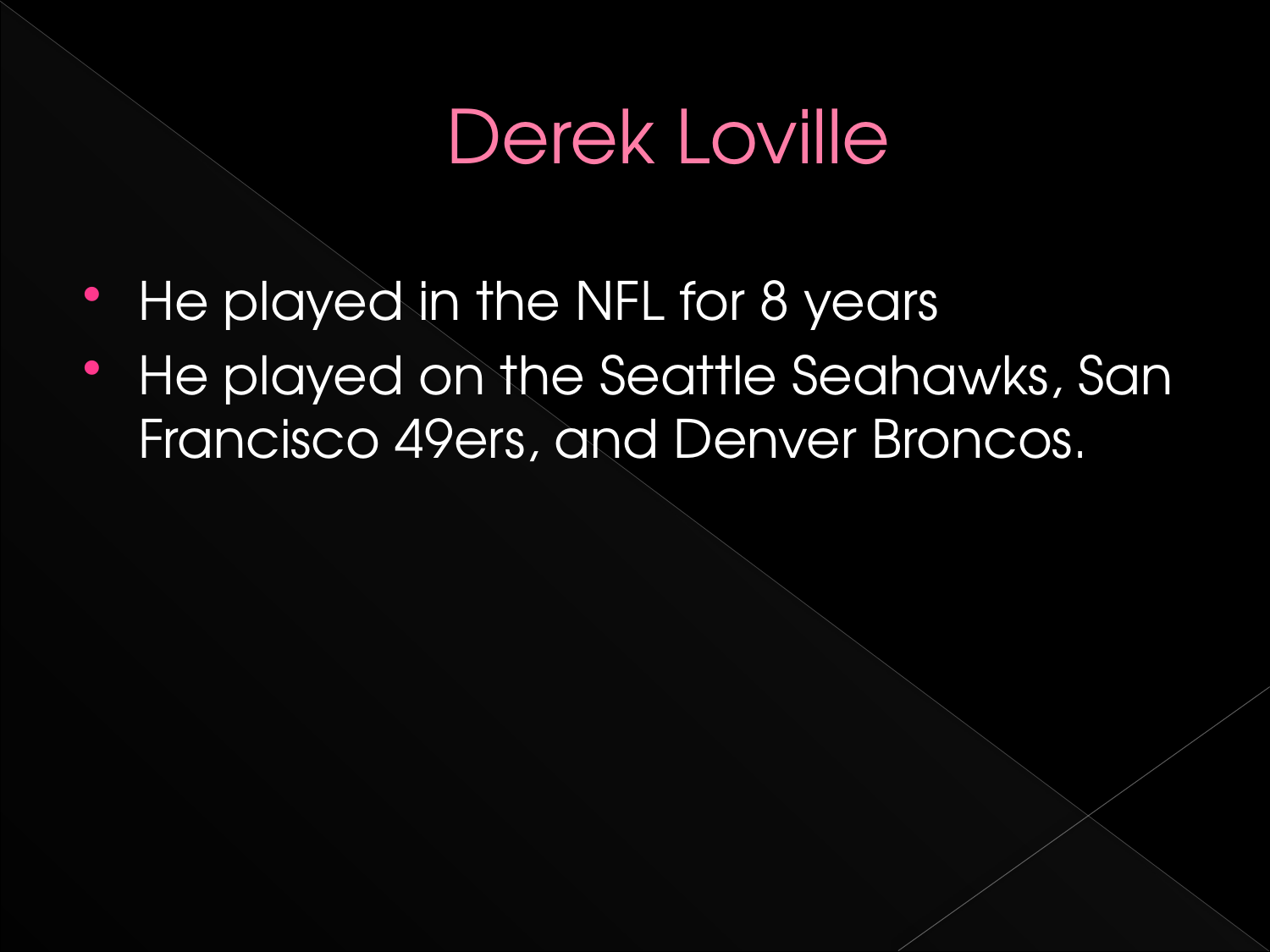

# Derek Loville
He played in the NFL for 8 years
He played on the Seattle Seahawks, San Francisco 49ers, and Denver Broncos.